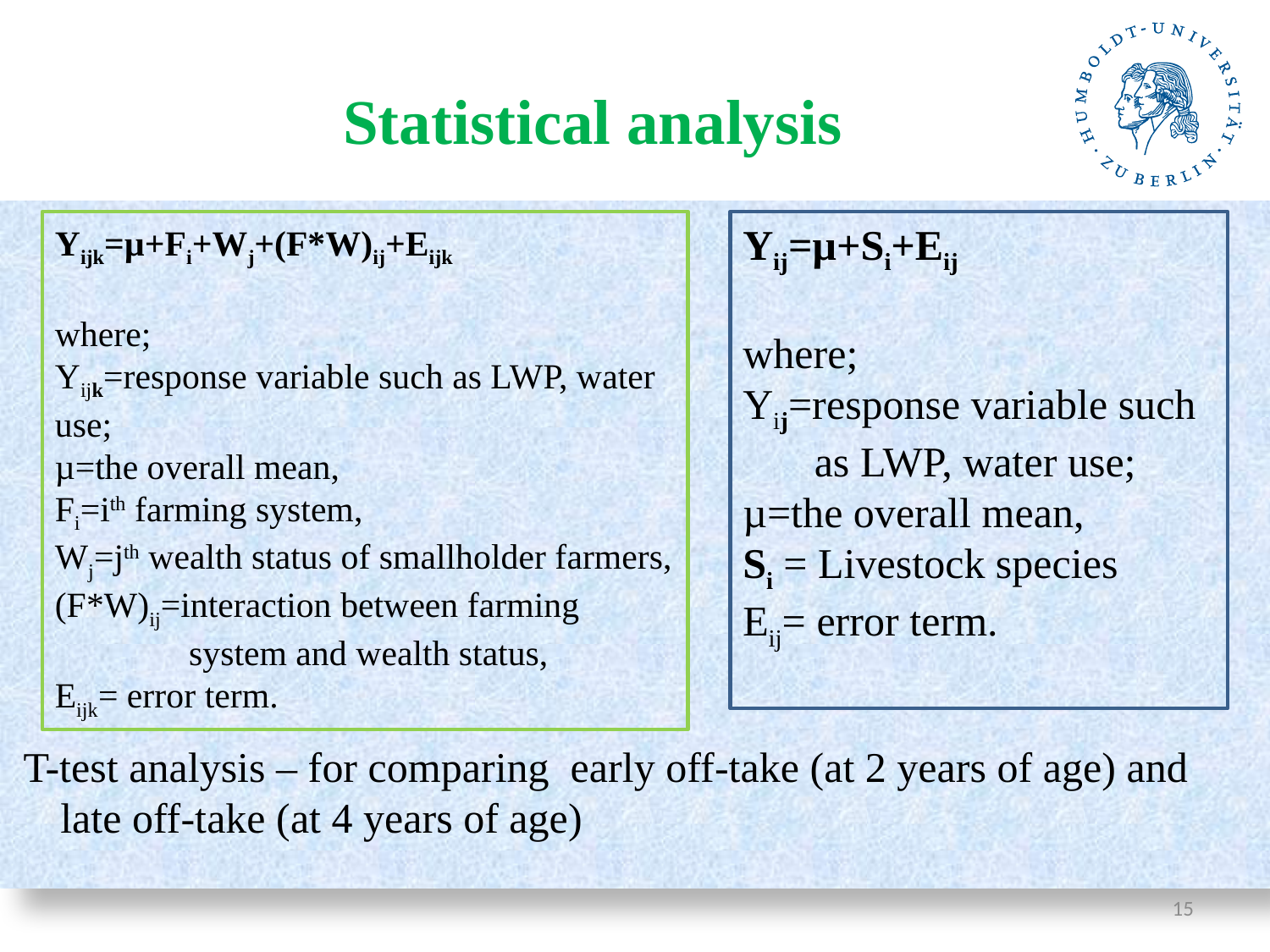

# Statistical analysis

 T-test analysis – for comparing  early off-take (at 2 years of age) and late off-take (at 4 years of age)

Yijk=µ+Fi+Wj+(F*W)ij+Eijk

where;
Yijk=response variable such as LWP, water use;
µ=the overall mean,
Fi=ith farming system,
Wj=jth wealth status of smallholder farmers,
(F*W)ij=interaction between farming system and wealth status,
Eijk= error term.

Yij=µ+Si+Eij

where;
Yij=response variable such as LWP, water use;
µ=the overall mean,
Si = Livestock species
Eij= error term.

15